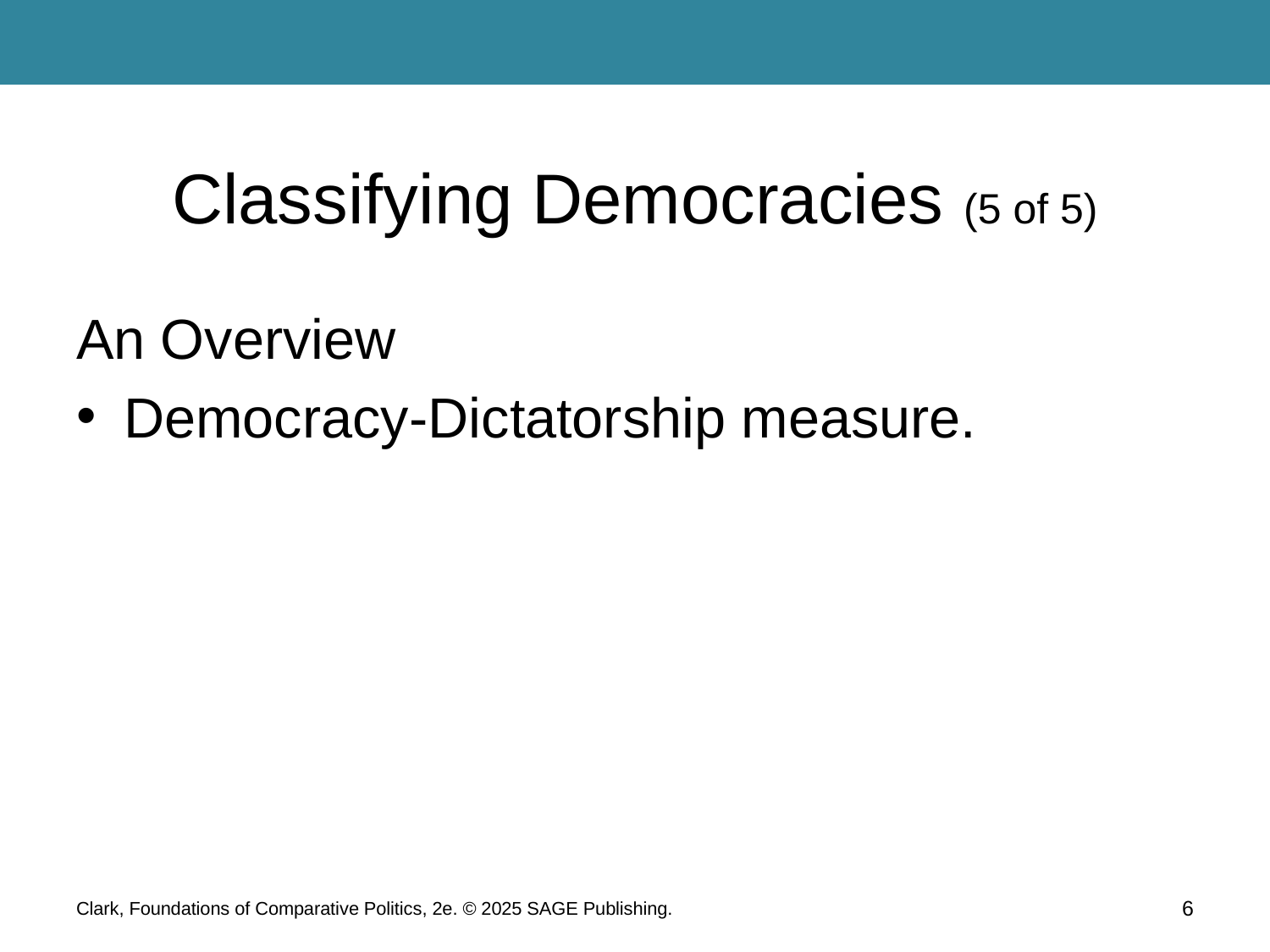

# Classifying Democracies (5 of 5)
An Overview
Democracy-Dictatorship measure.

Clark, Foundations of Comparative Politics, 2e. © 2025 SAGE Publishing.
6